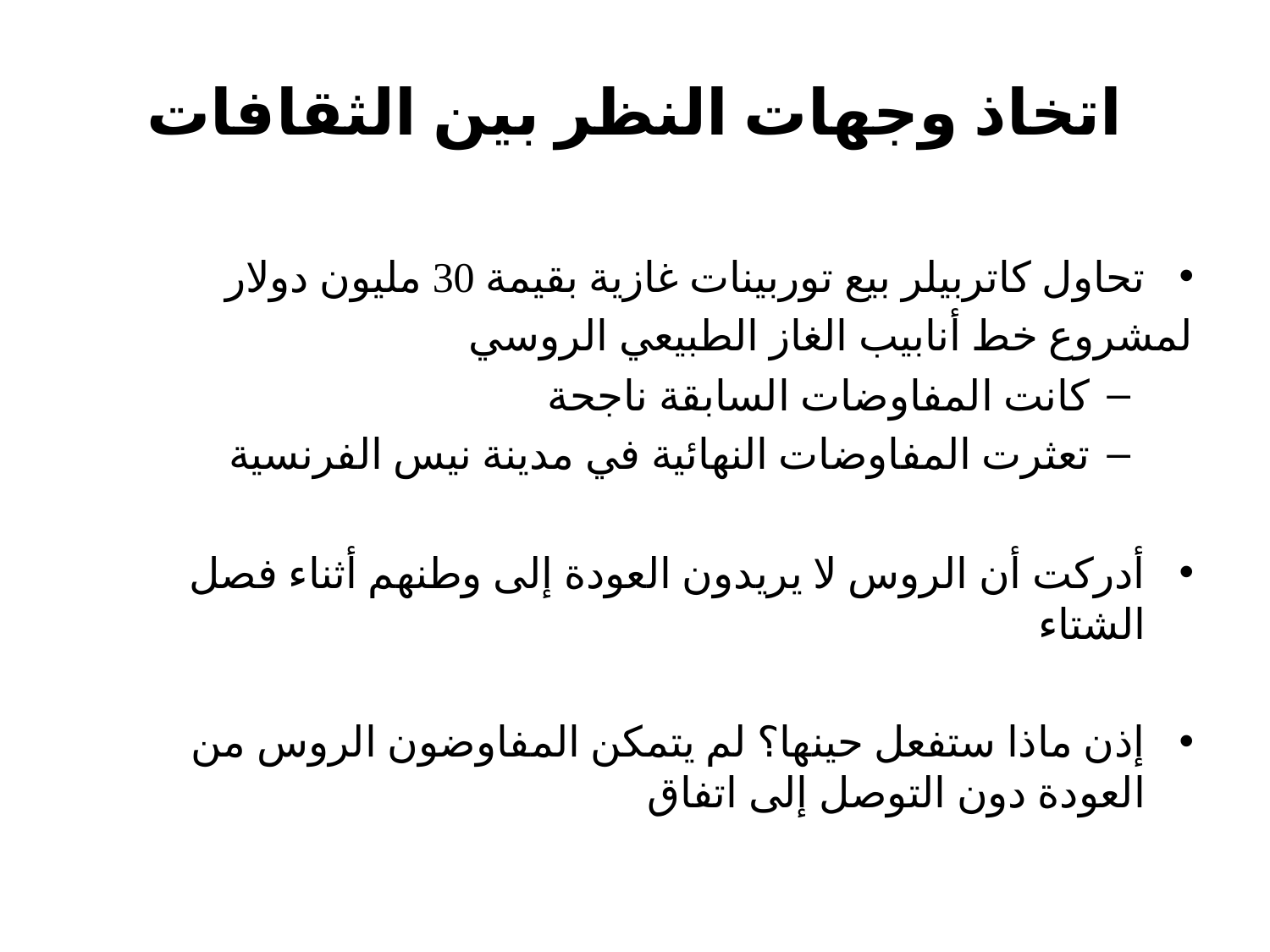

# اتخاذ وجهات النظر بين الثقافات
تحاول كاتربيلر بيع توربينات غازية بقيمة 30 مليون دولار
	لمشروع خط أنابيب الغاز الطبيعي الروسي
كانت المفاوضات السابقة ناجحة
تعثرت المفاوضات النهائية في مدينة نيس الفرنسية

أدركت أن الروس لا يريدون العودة إلى وطنهم أثناء فصل الشتاء

إذن ماذا ستفعل حينها؟ لم يتمكن المفاوضون الروس من العودة دون التوصل إلى اتفاق